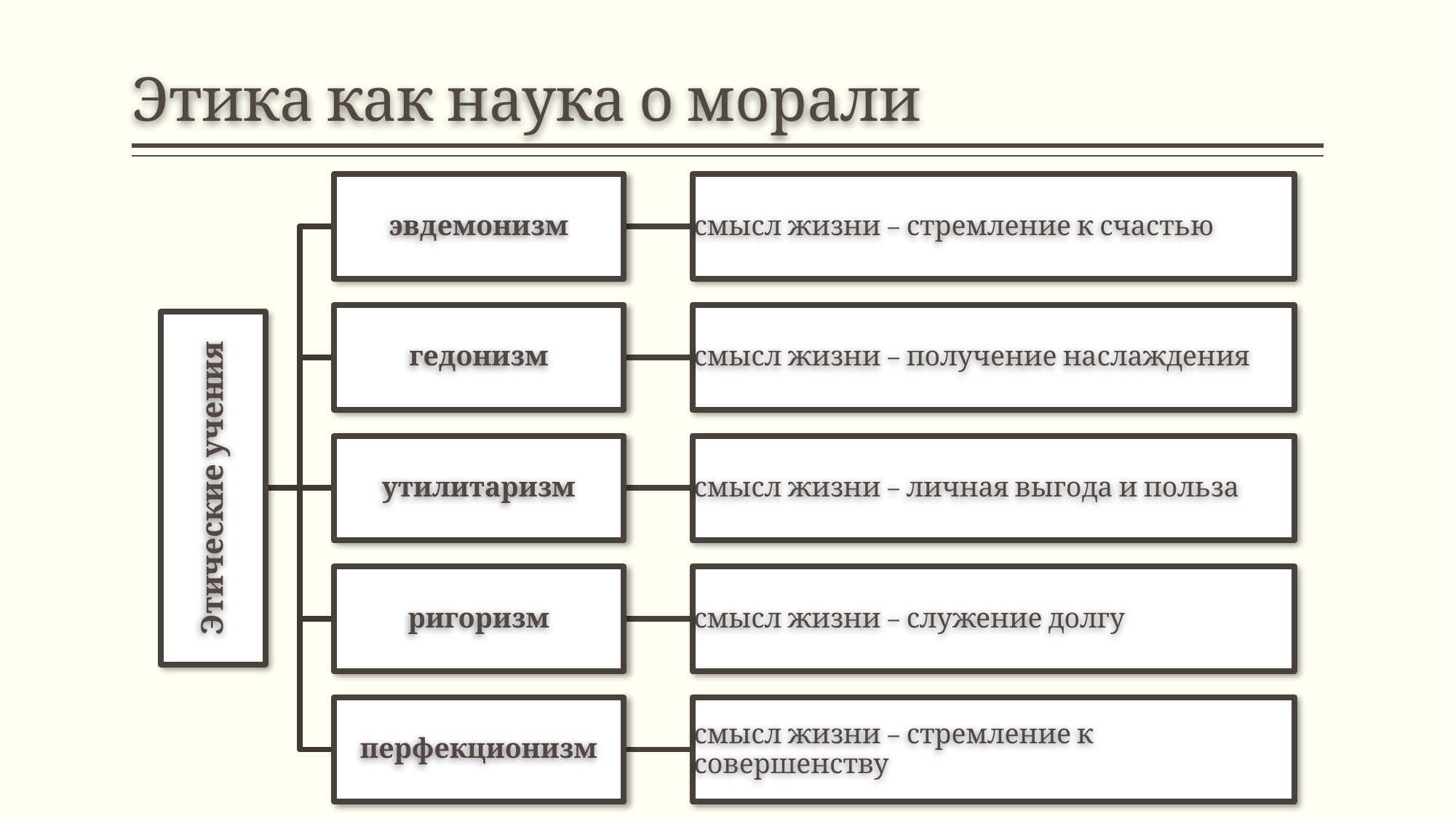

# Этика как наука о морали

эвдемонизм

смысл жизни – стремление к счастью

гедонизм

смысл жизни – получение наслаждения

Этические учения

утилитаризм

смысл жизни – личная выгода и польза

ригоризм

смысл жизни – служение долгу

перфекционизм

смысл жизни – стремление к совершенству